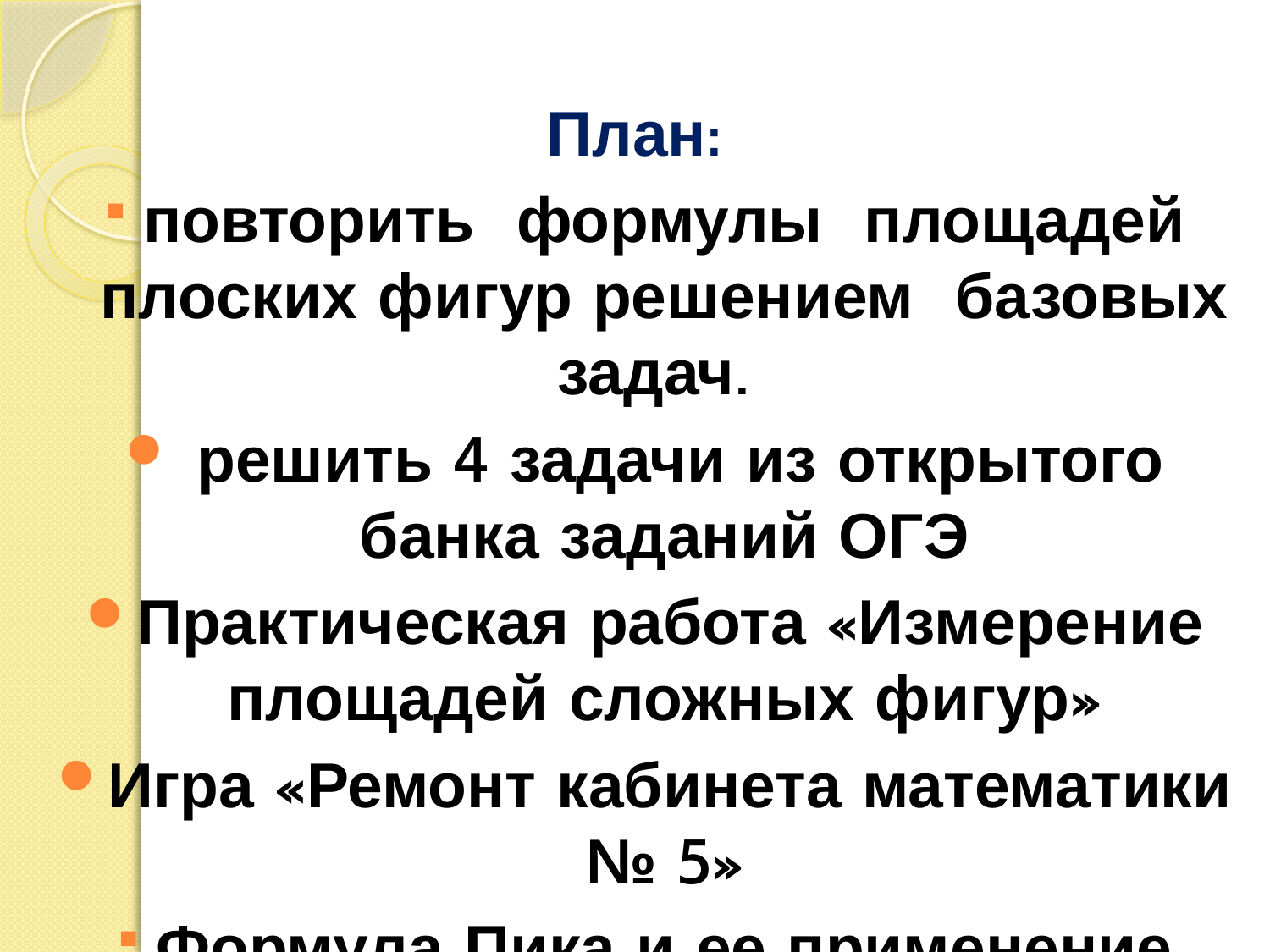

План:
повторить  формулы  площадей плоских фигур решением  базовых задач.
 решить 4 задачи из открытого банка заданий ОГЭ
Практическая работа «Измерение площадей сложных фигур»
Игра «Ремонт кабинета математики № 5»
Формула Пика и ее применение

#